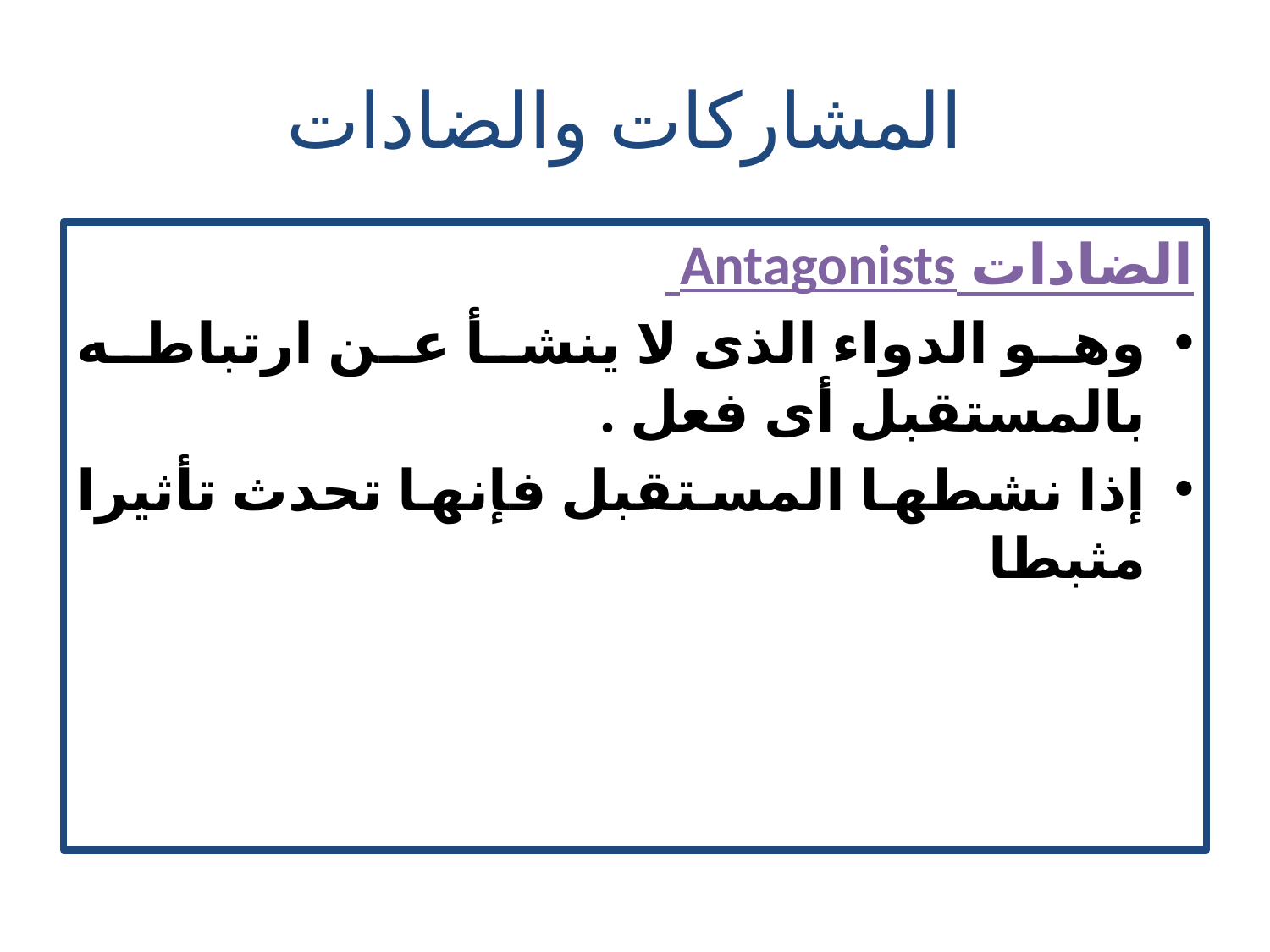

# المشاركات والضادات
الضادات Antagonists
وهو الدواء الذى لا ينشأ عن ارتباطه بالمستقبل أى فعل .
إذا نشطها المستقبل فإنها تحدث تأثيرا مثبطا